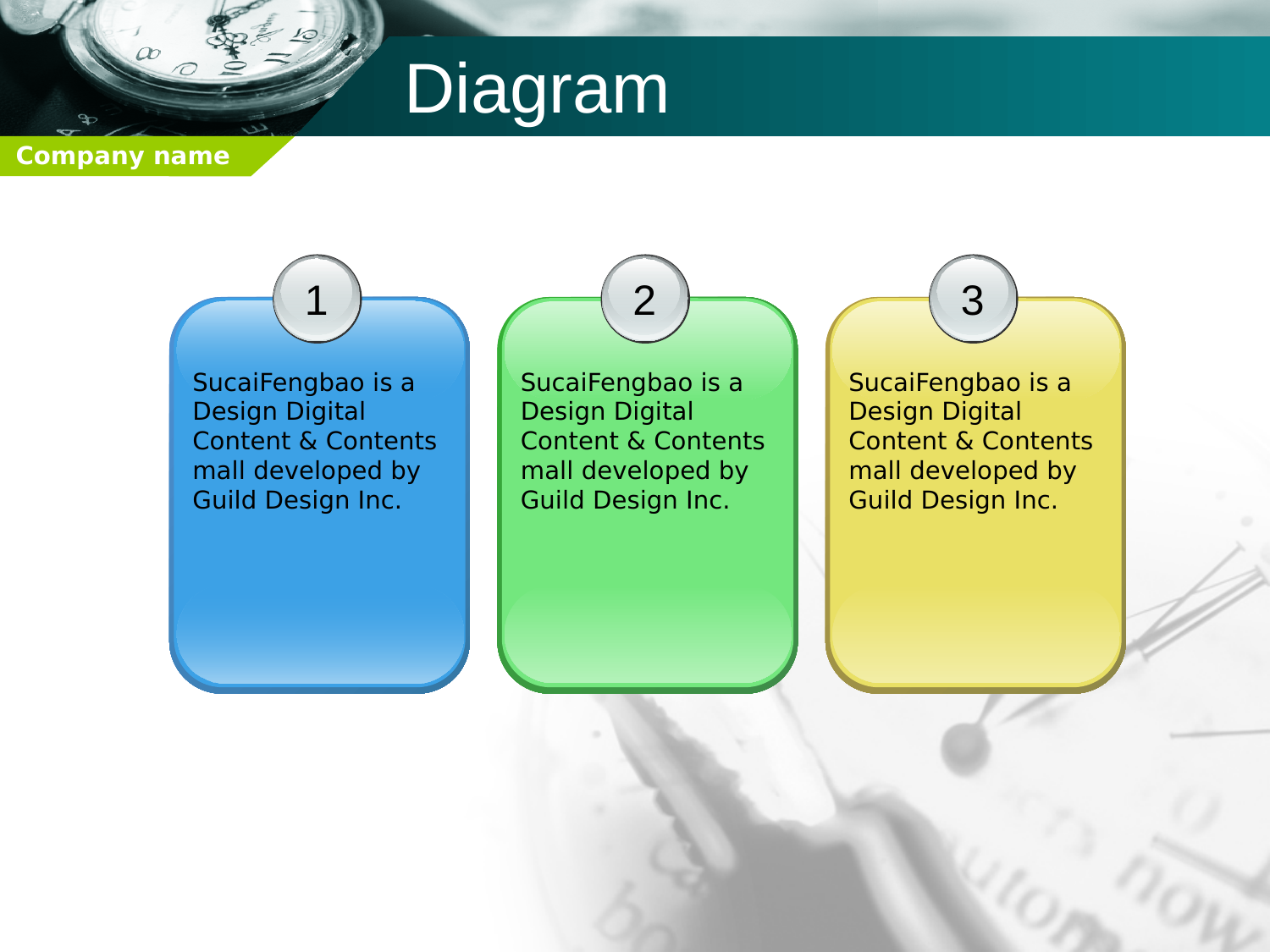

# Diagram

1

SucaiFengbao is a Design Digital Content & Contents mall developed by Guild Design Inc.

2

SucaiFengbao is a Design Digital Content & Contents mall developed by Guild Design Inc.

3

SucaiFengbao is a Design Digital Content & Contents mall developed by Guild Design Inc.